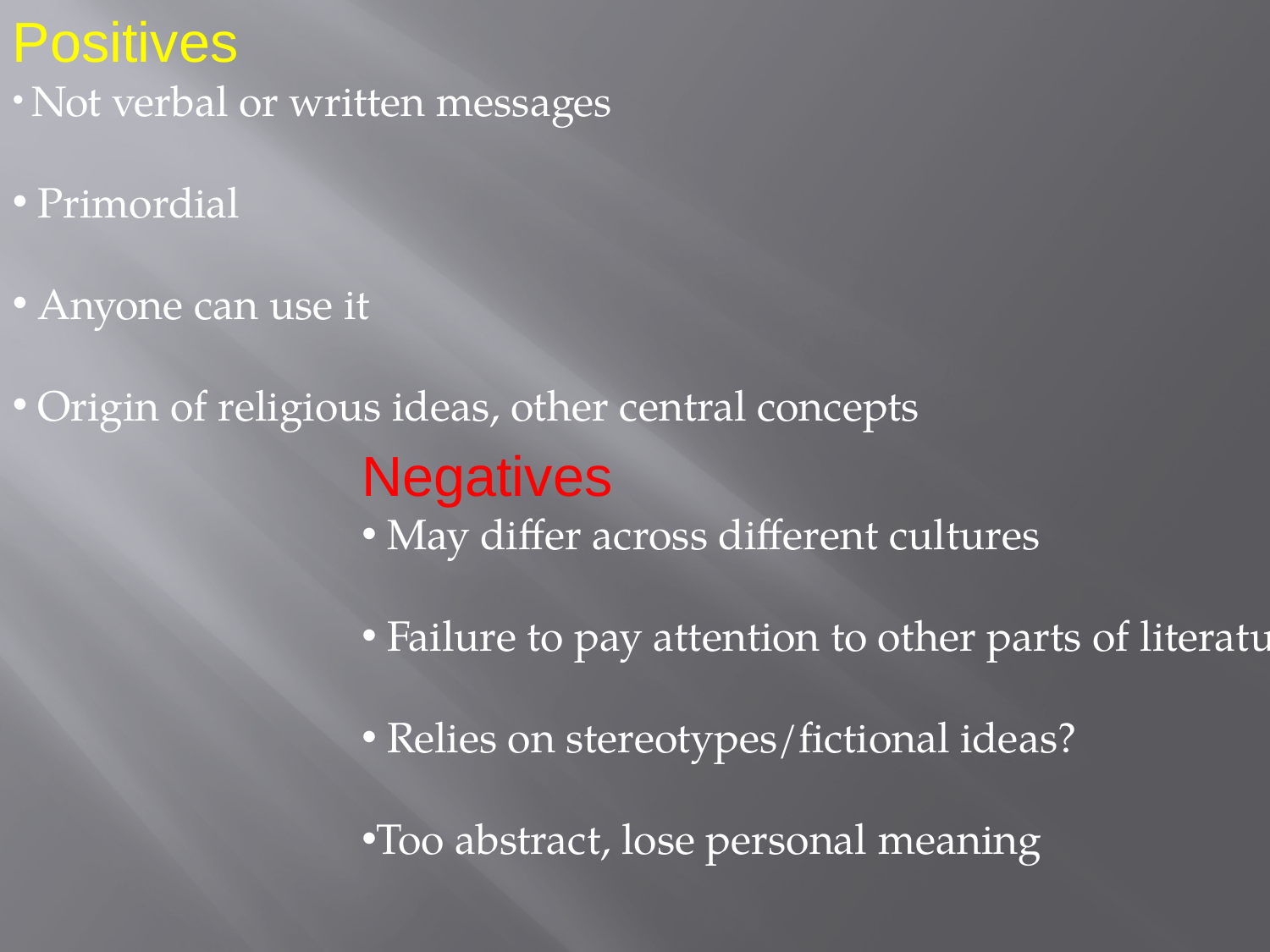

Positives
 Not verbal or written messages

 Primordial

 Anyone can use it

 Origin of religious ideas, other central concepts
Negatives
 May differ across different cultures

 Failure to pay attention to other parts of literature

 Relies on stereotypes/fictional ideas?

Too abstract, lose personal meaning